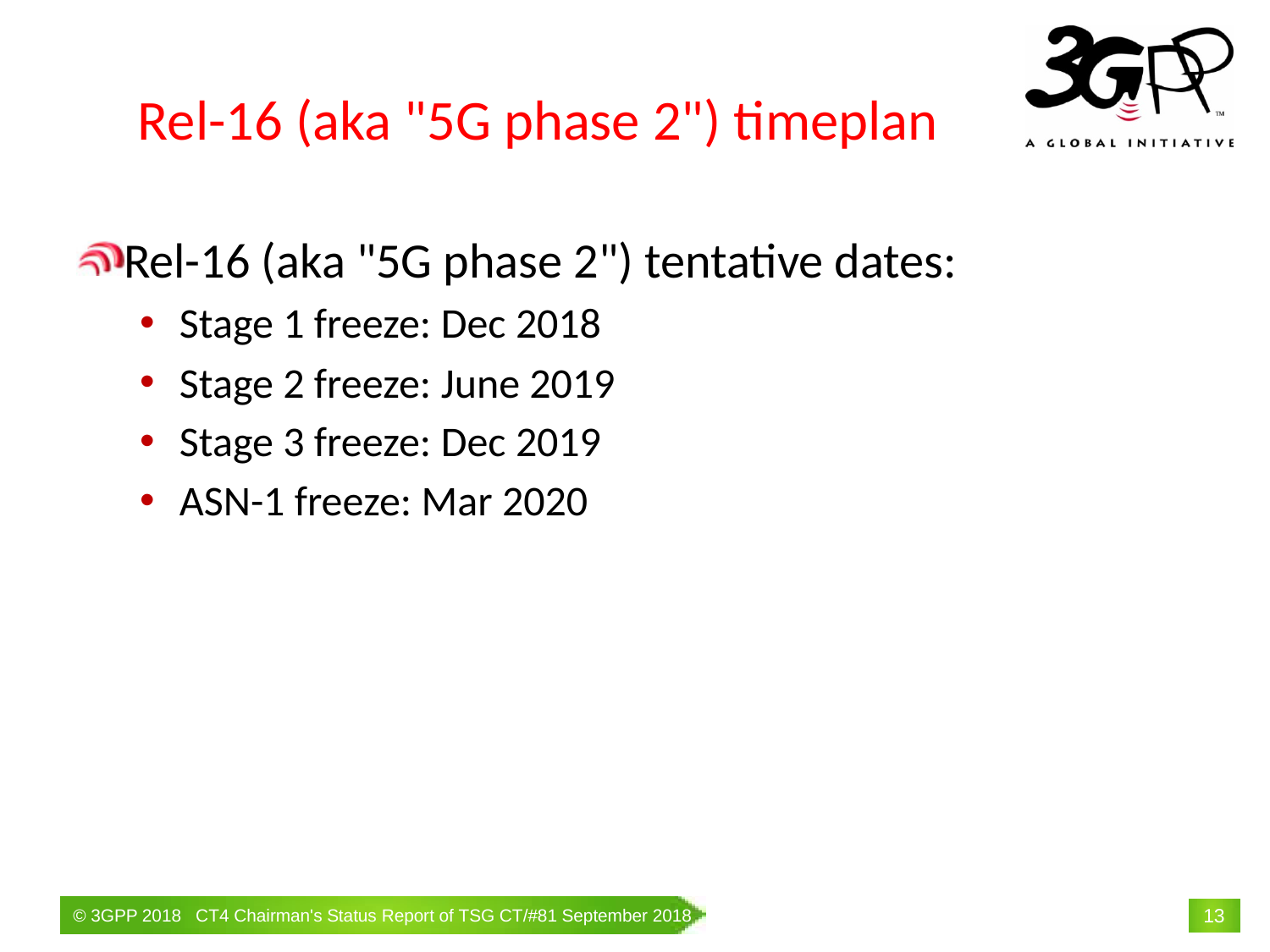

# Rel-16 (aka "5G phase 2") timeplan
Rel-16 (aka "5G phase 2") tentative dates:
Stage 1 freeze: Dec 2018
Stage 2 freeze: June 2019
Stage 3 freeze: Dec 2019
ASN-1 freeze: Mar 2020